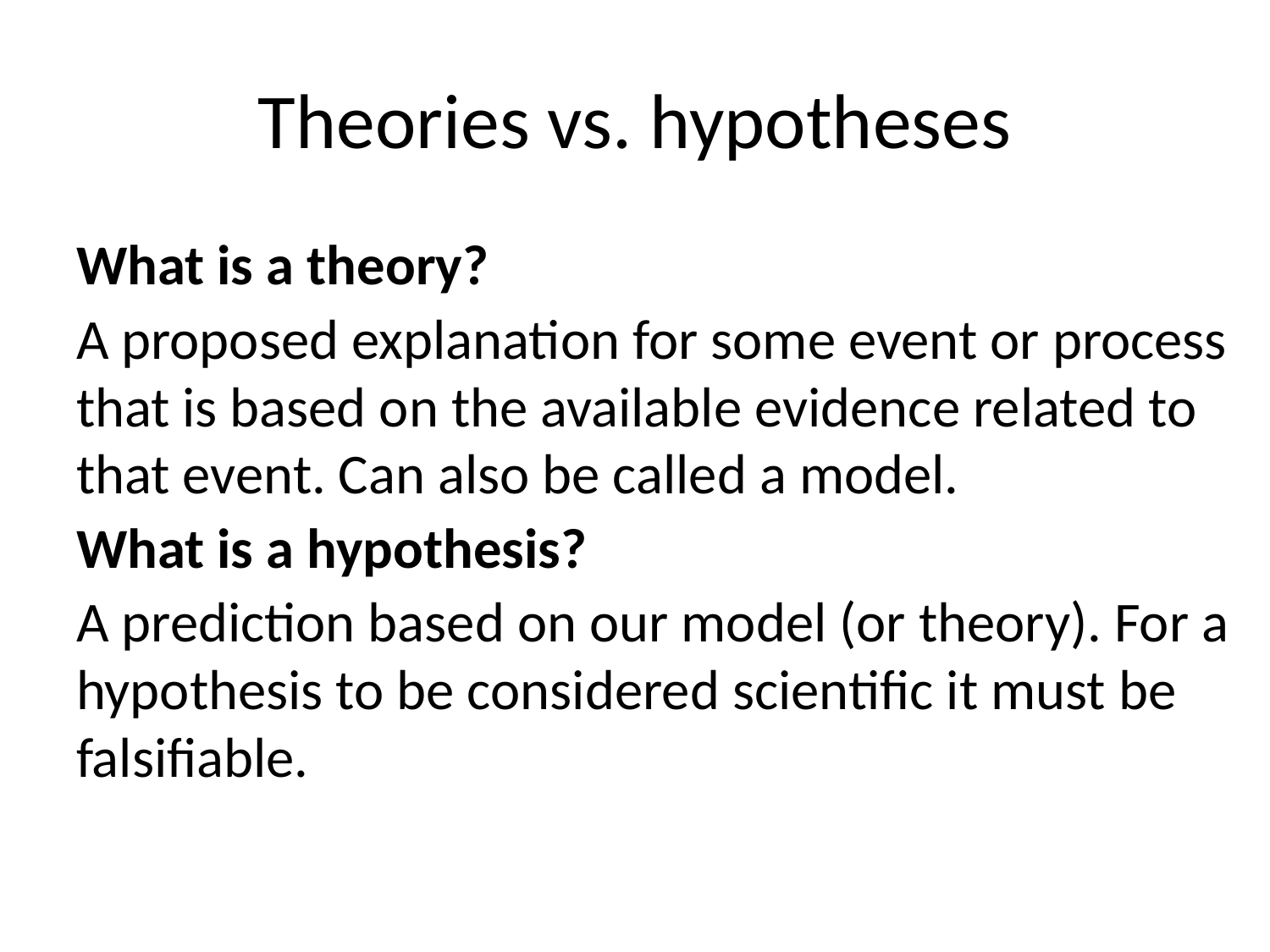

# Theories vs. hypotheses
What is a theory?
A proposed explanation for some event or process that is based on the available evidence related to that event. Can also be called a model.
What is a hypothesis?
A prediction based on our model (or theory). For a hypothesis to be considered scientific it must be falsifiable.